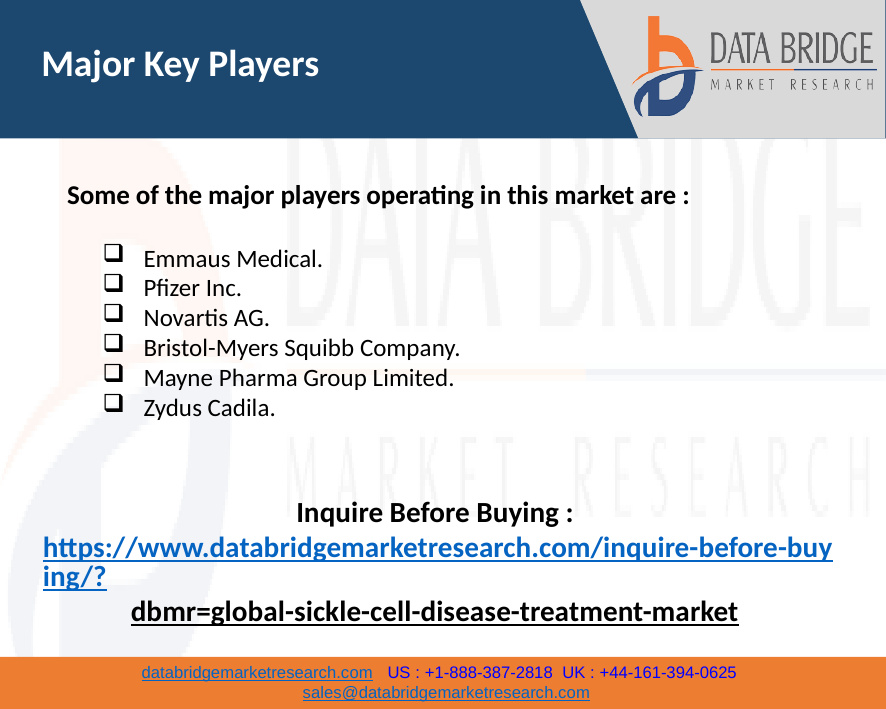

Major Key Players
Some of the major players operating in this market are :

 Emmaus Medical.
 Pfizer Inc.
 Novartis AG.
 Bristol-Myers Squibb Company.
 Mayne Pharma Group Limited.
 Zydus Cadila.

Inquire Before Buying : https://www.databridgemarketresearch.com/inquire-before-buying/?dbmr=global-sickle-cell-disease-treatment-market
3